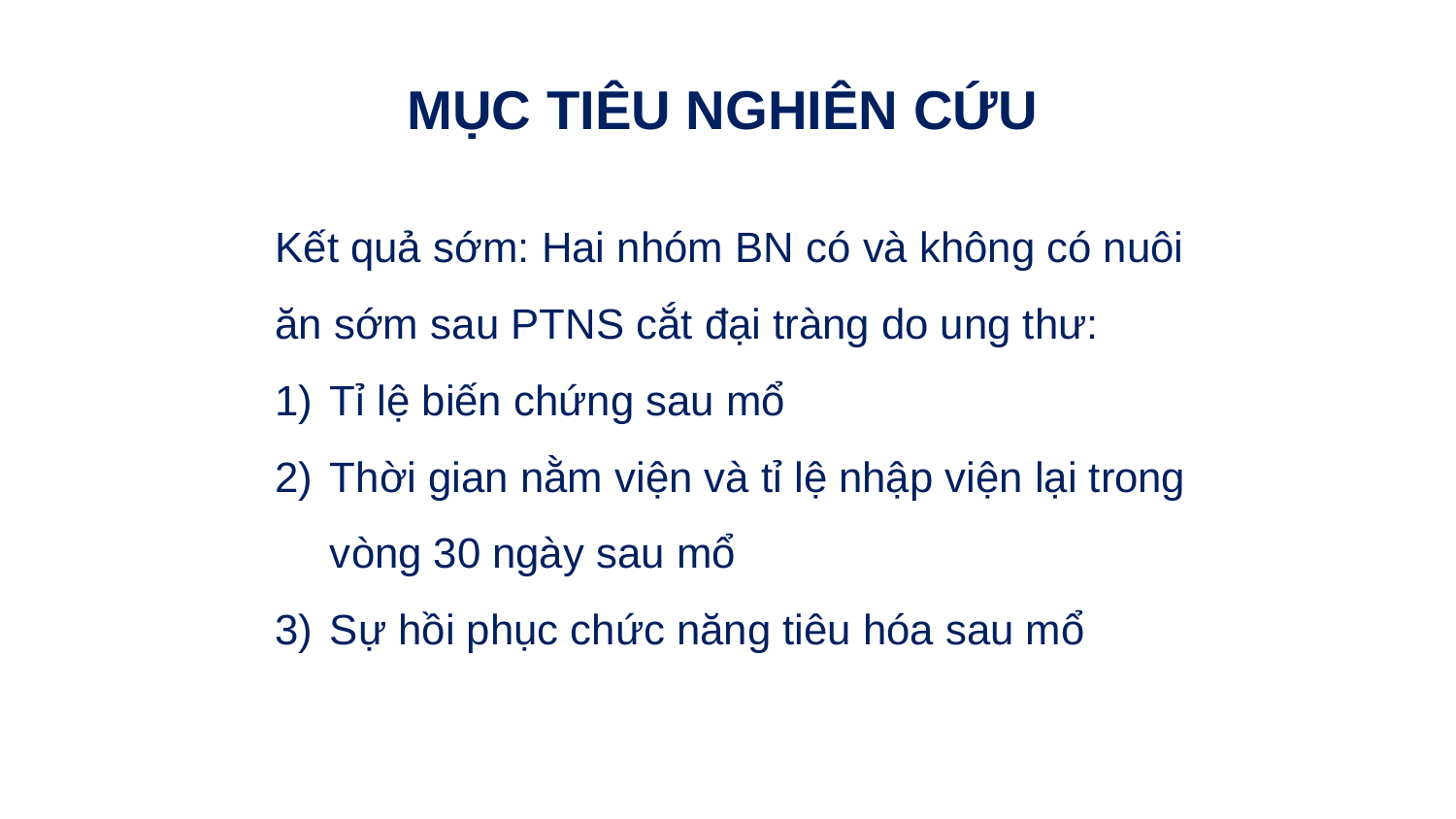

MỤC TIÊU NGHIÊN CỨU
Kết quả sớm: Hai nhóm BN có và không có nuôi ăn sớm sau PTNS cắt đại tràng do ung thư:
Tỉ lệ biến chứng sau mổ
Thời gian nằm viện và tỉ lệ nhập viện lại trong vòng 30 ngày sau mổ
Sự hồi phục chức năng tiêu hóa sau mổ